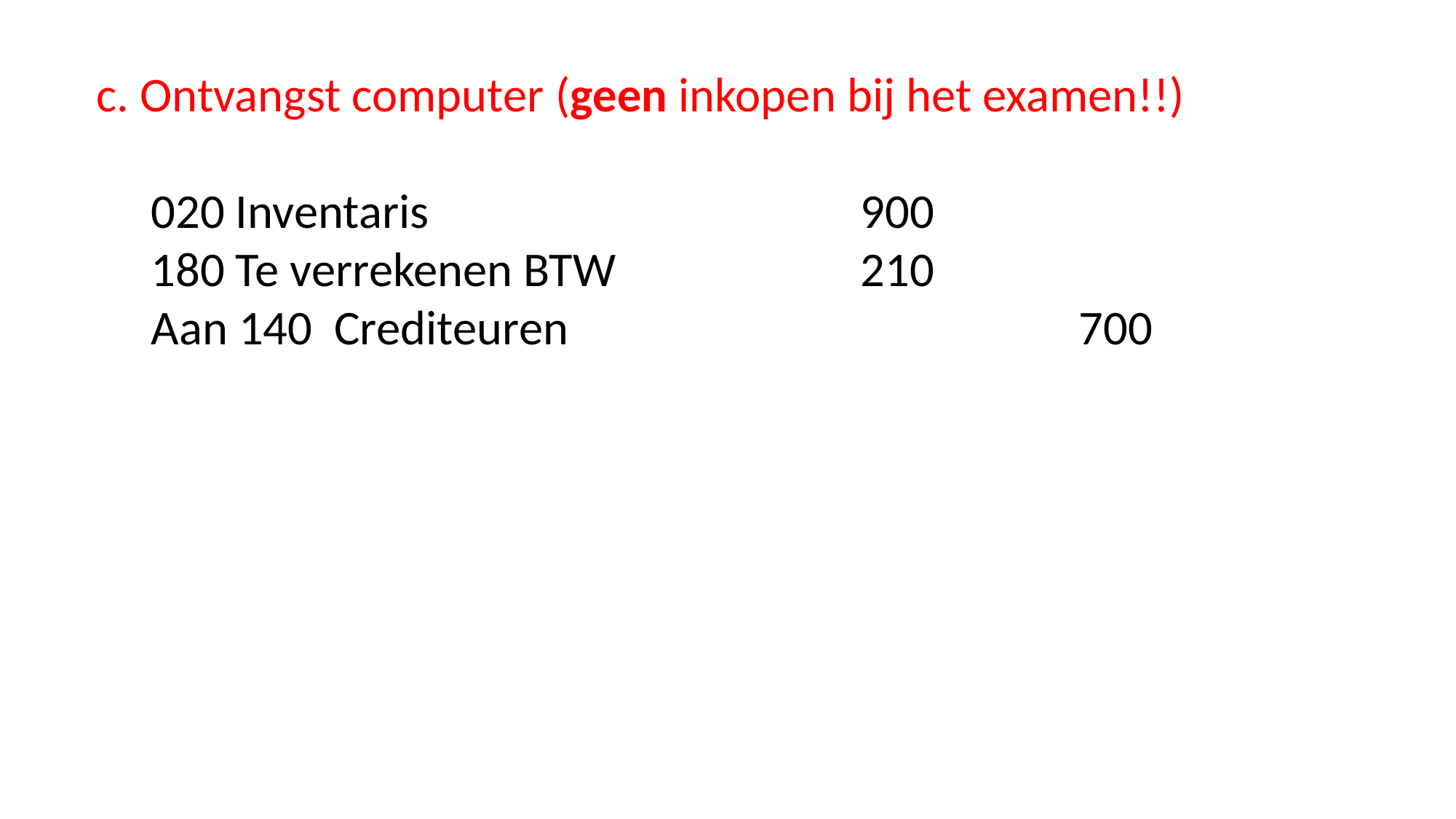

c. Ontvangst computer (geen inkopen bij het examen!!)

     020 Inventaris                                    	900
     180 Te verrekenen BTW			210
     Aan 140  Crediteuren			                    700